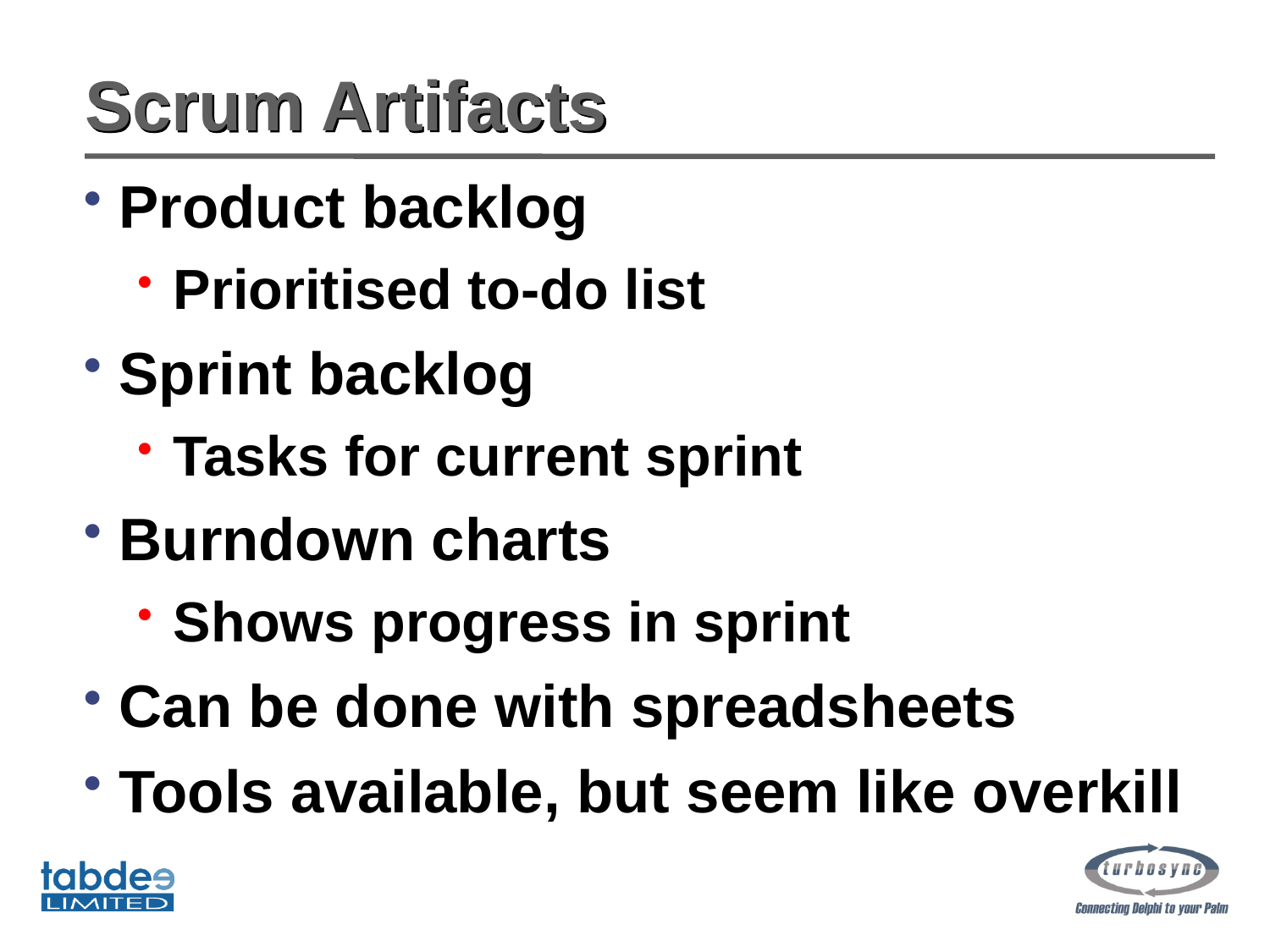

# Scrum Artifacts
Product backlog
Prioritised to-do list
Sprint backlog
Tasks for current sprint
Burndown charts
Shows progress in sprint
Can be done with spreadsheets
Tools available, but seem like overkill